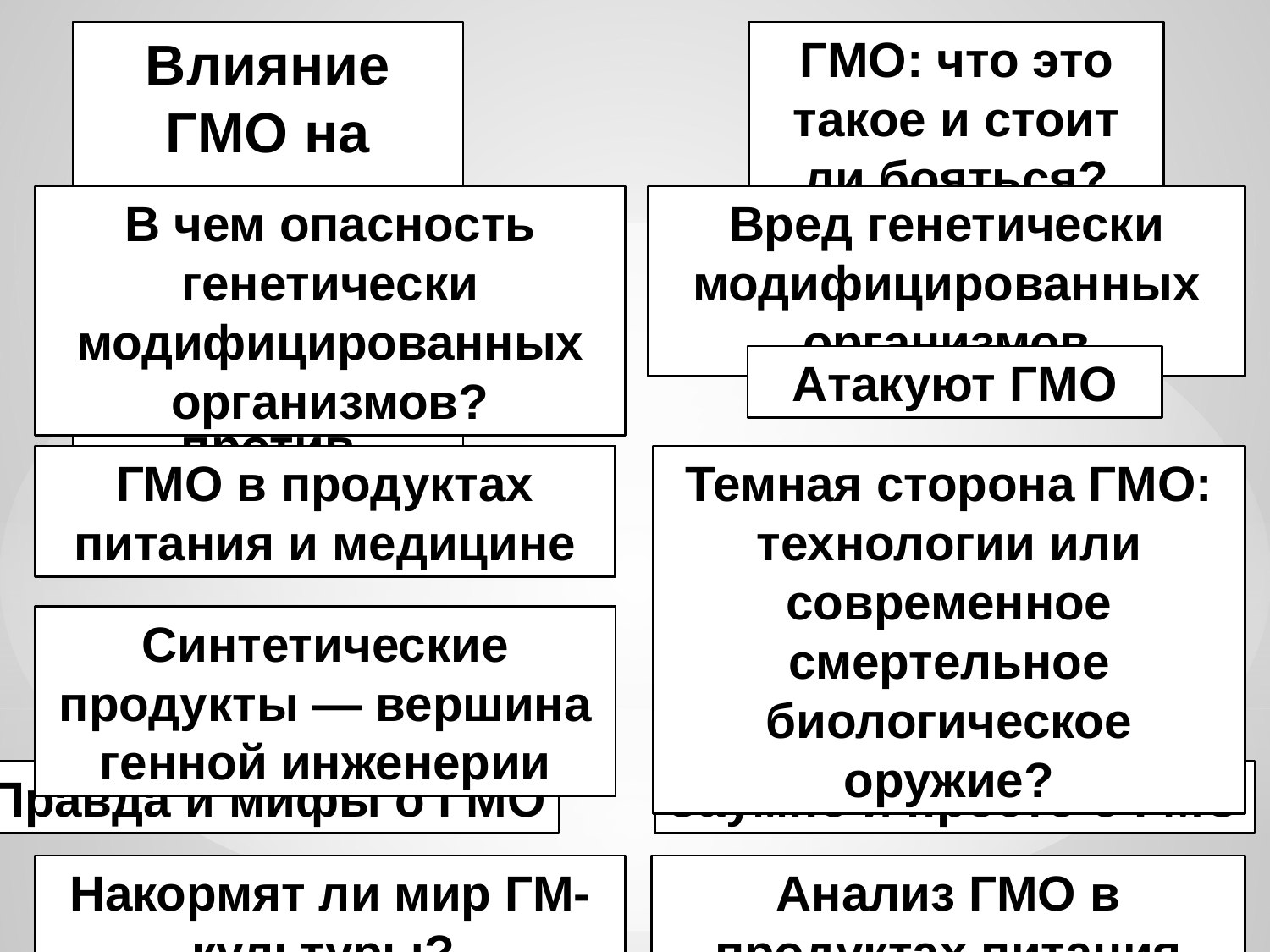

Влияние ГМО на организм человека
ГМО: что это такое и стоит ли бояться?
В чем опасность генетически модифицированных организмов?
Вред генетически модифицированных организмов
Атакуют ГМО
ГМО: за и против
ГМО в продуктах питания и медицине
Темная сторона ГМО: технологии или современное смертельное биологическое оружие?
Синтетические продукты — вершина генной инженерии
ГМО не накормят мир
Правда и мифы о ГМО
Заумно и просто о ГМО
Накормят ли мир ГМ-культуры?
Анализ ГМО в продуктах питания